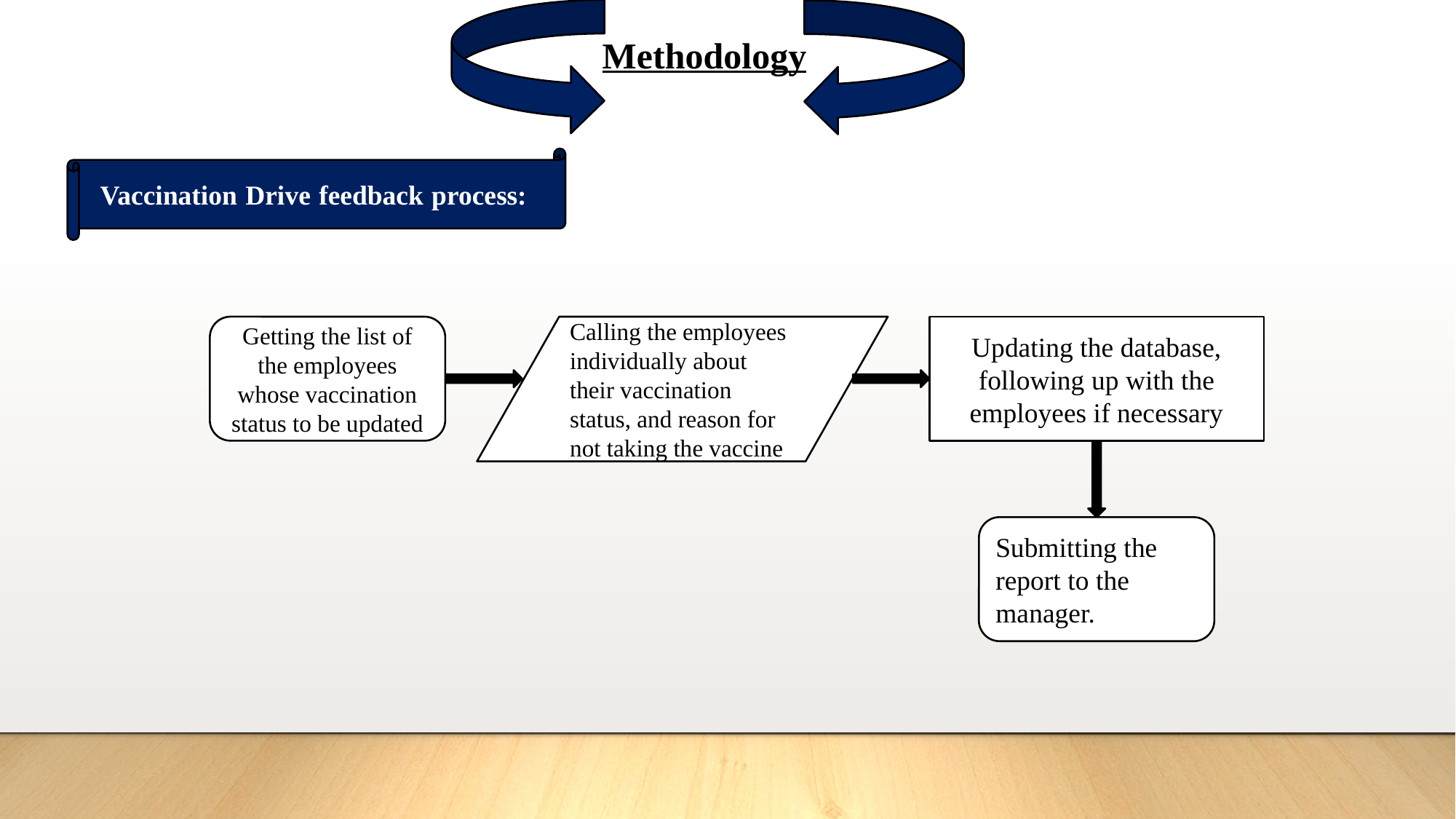

Methodology

Vaccination Drive feedback process:

Getting the list of the employees whose vaccination status to be updated

Calling the employees individually about their vaccination status, and reason for not taking the vaccine
Updating the database, following up with the employees if necessary

Submitting the report to the manager.